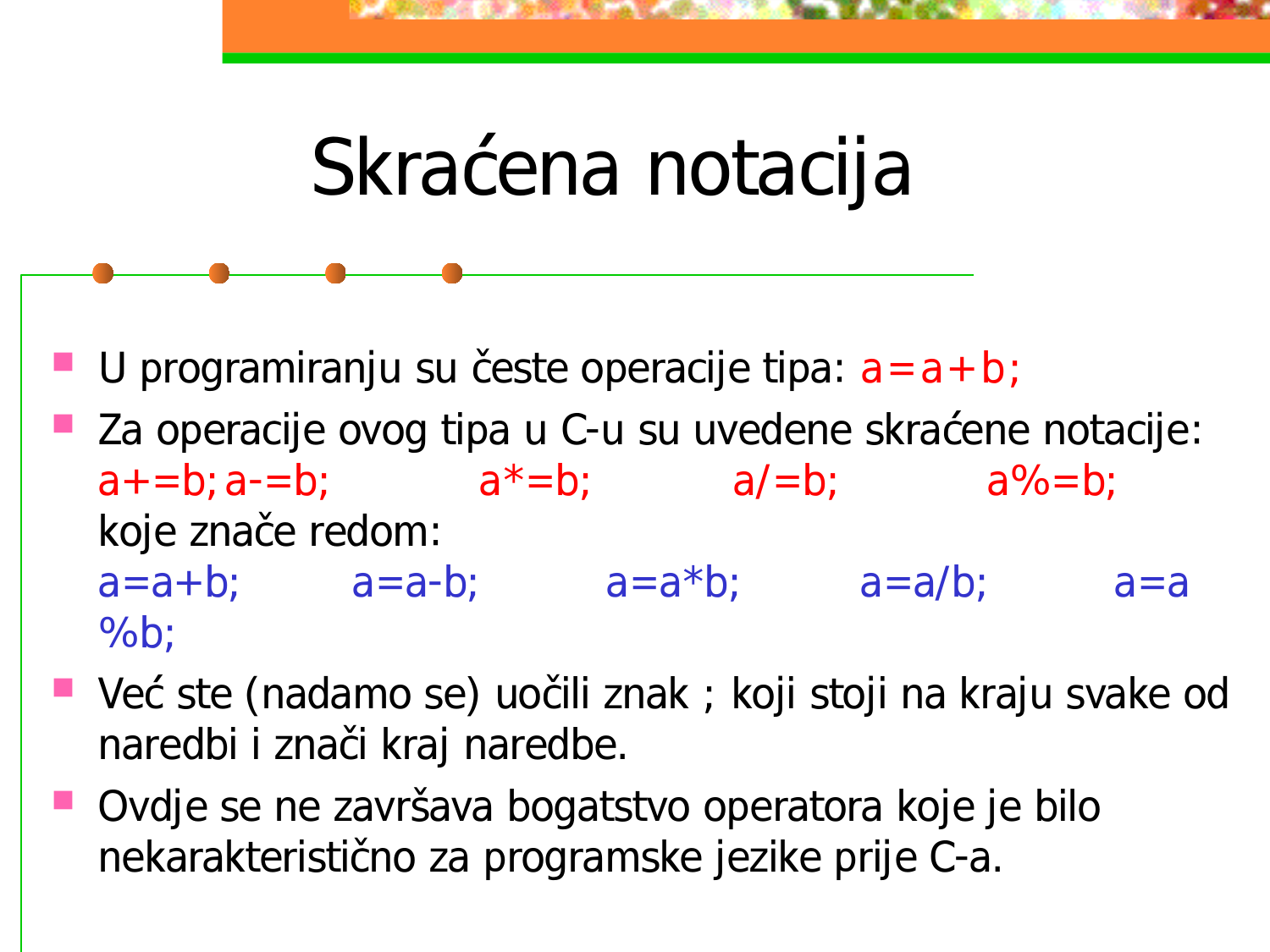

# Skraćena notacija
U programiranju su česte operacije tipa: a=a+b;
Za operacije ovog tipa u C-u su uvedene skraćene notacije:
a+=b;	a-=b;		a*=b;		a/=b;		a%=b;
koje znače redom:
a=a+b;	a=a-b;	a=a*b;	a=a/b;	a=a%b;
Već ste (nadamo se) uočili znak ; koji stoji na kraju svake od naredbi i znači kraj naredbe.
Ovdje se ne završava bogatstvo operatora koje je bilo nekarakteristično za programske jezike prije C-a.